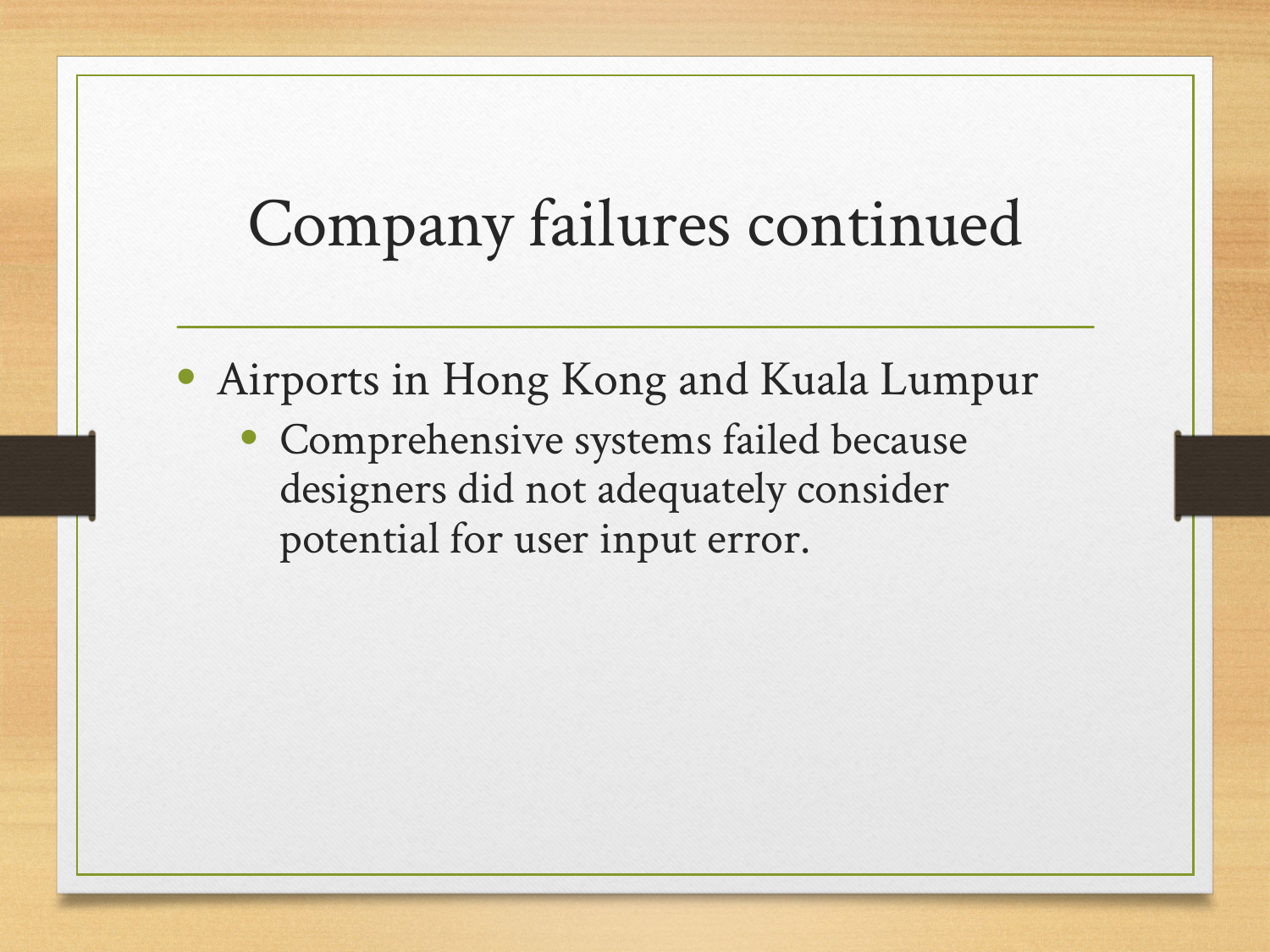

# Company failures continued
Airports in Hong Kong and Kuala Lumpur
Comprehensive systems failed because designers did not adequately consider potential for user input error.